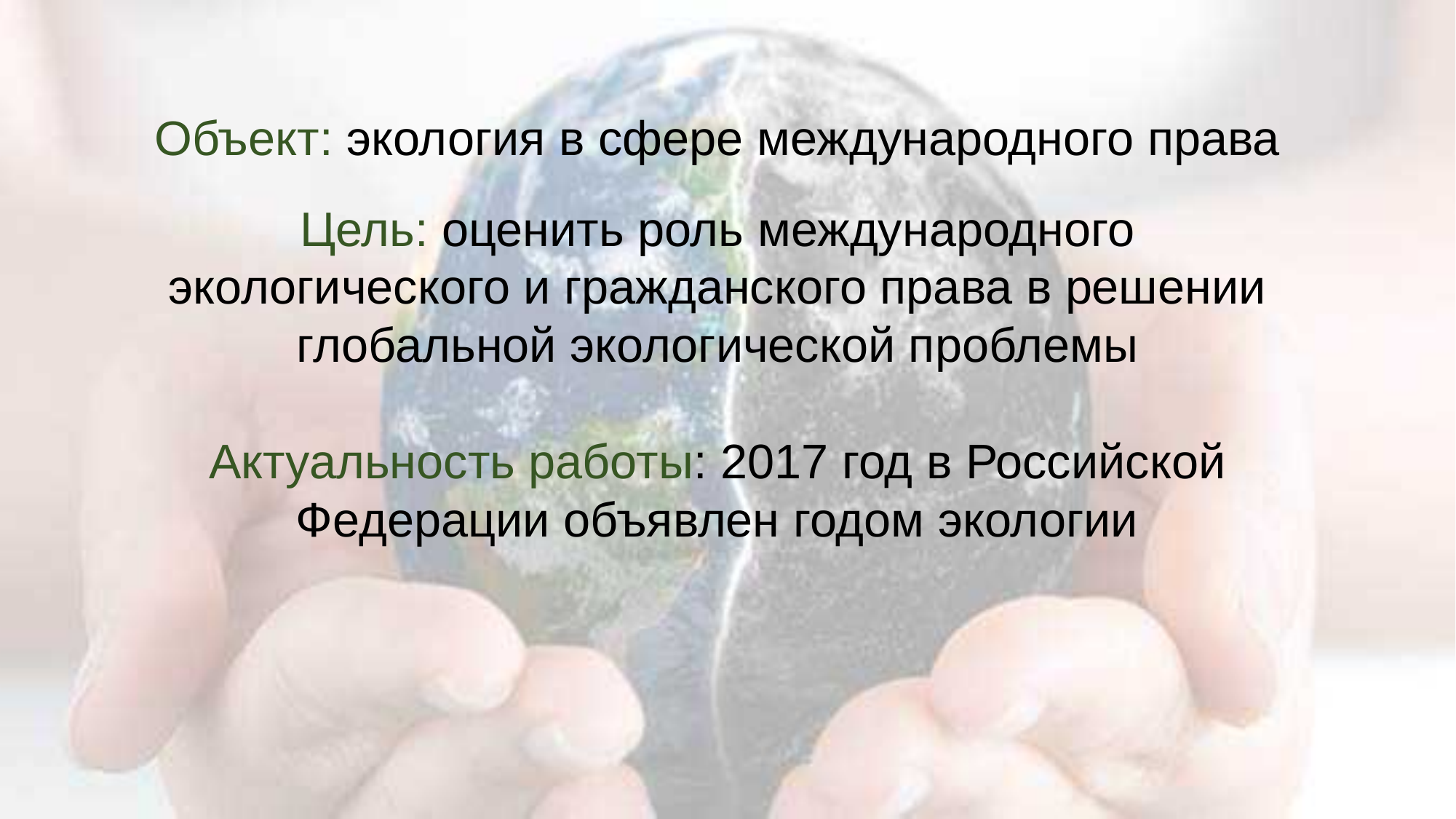

Объект: экология в сфере международного права
Цель: оценить роль международного экологического и гражданского права в решении глобальной экологической проблемы

Актуальность работы: 2017 год в Российской Федерации объявлен годом экологии